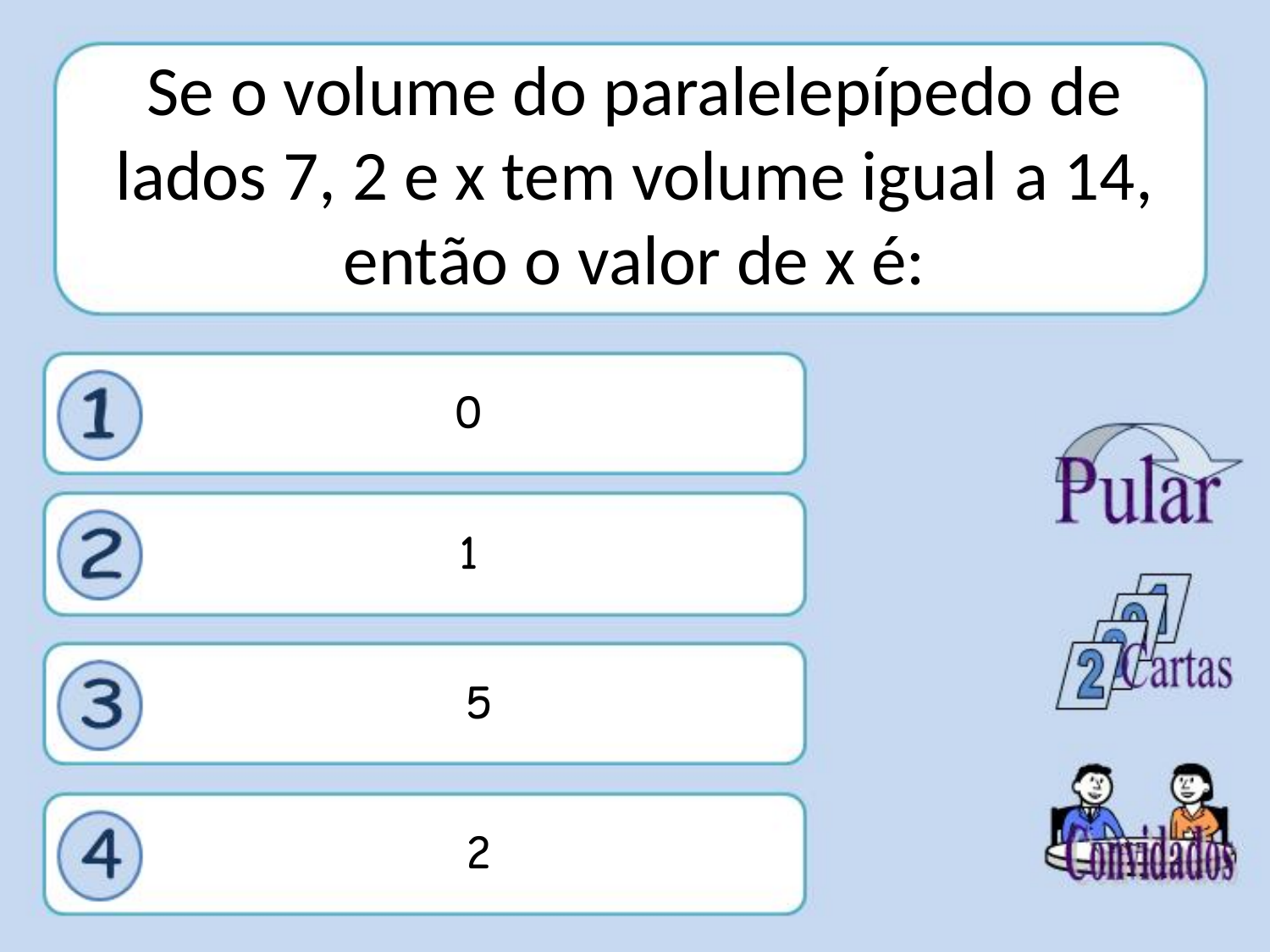

# Se o volume do paralelepípedo de lados 7, 2 e x tem volume igual a 14, então o valor de x é:
0
.

.
1
5
2